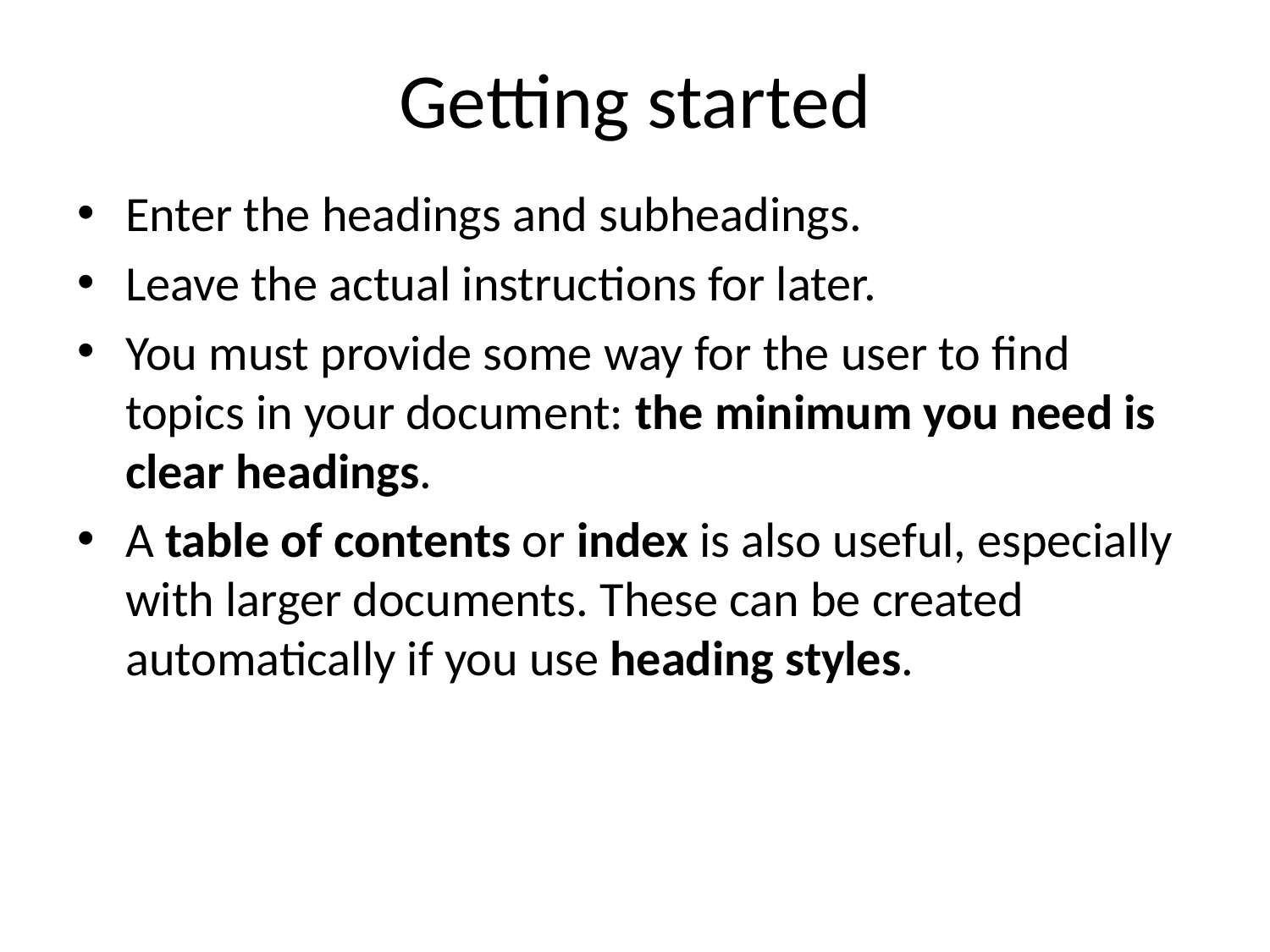

# Getting started
Enter the headings and subheadings.
Leave the actual instructions for later.
You must provide some way for the user to find topics in your document: the minimum you need is clear headings.
A table of contents or index is also useful, especially with larger documents. These can be created automatically if you use heading styles.